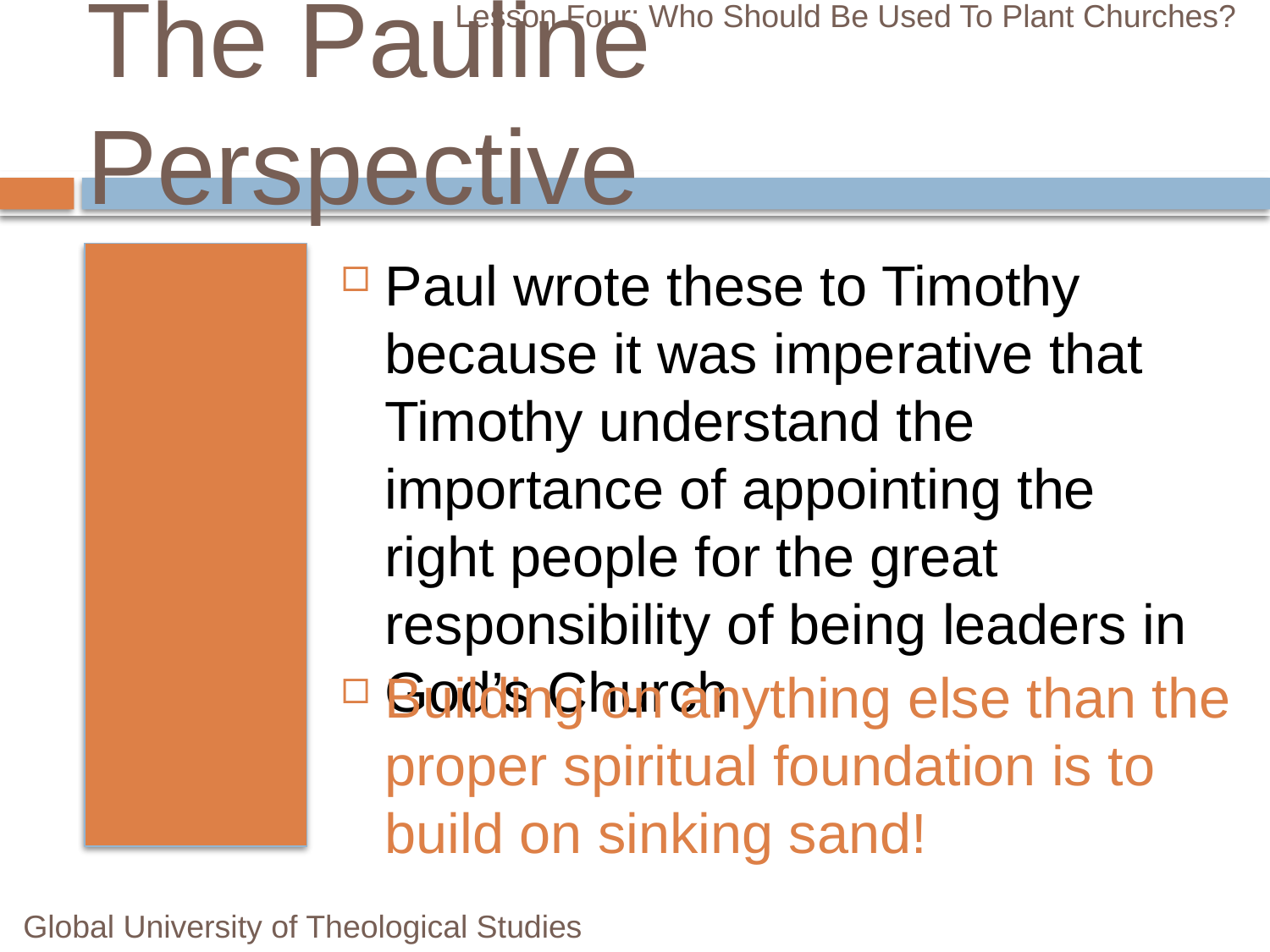

Lesson Four: Who Should Be Used To Plant Churches?
# The Pauline Perspective

Paul wrote these to Timothy because it was imperative that Timothy understand the importance of appointing the right people for the great responsibility of being leaders in God’s Church
Building on anything else than the proper spiritual foundation is to build on sinking sand!
Global University of Theological Studies